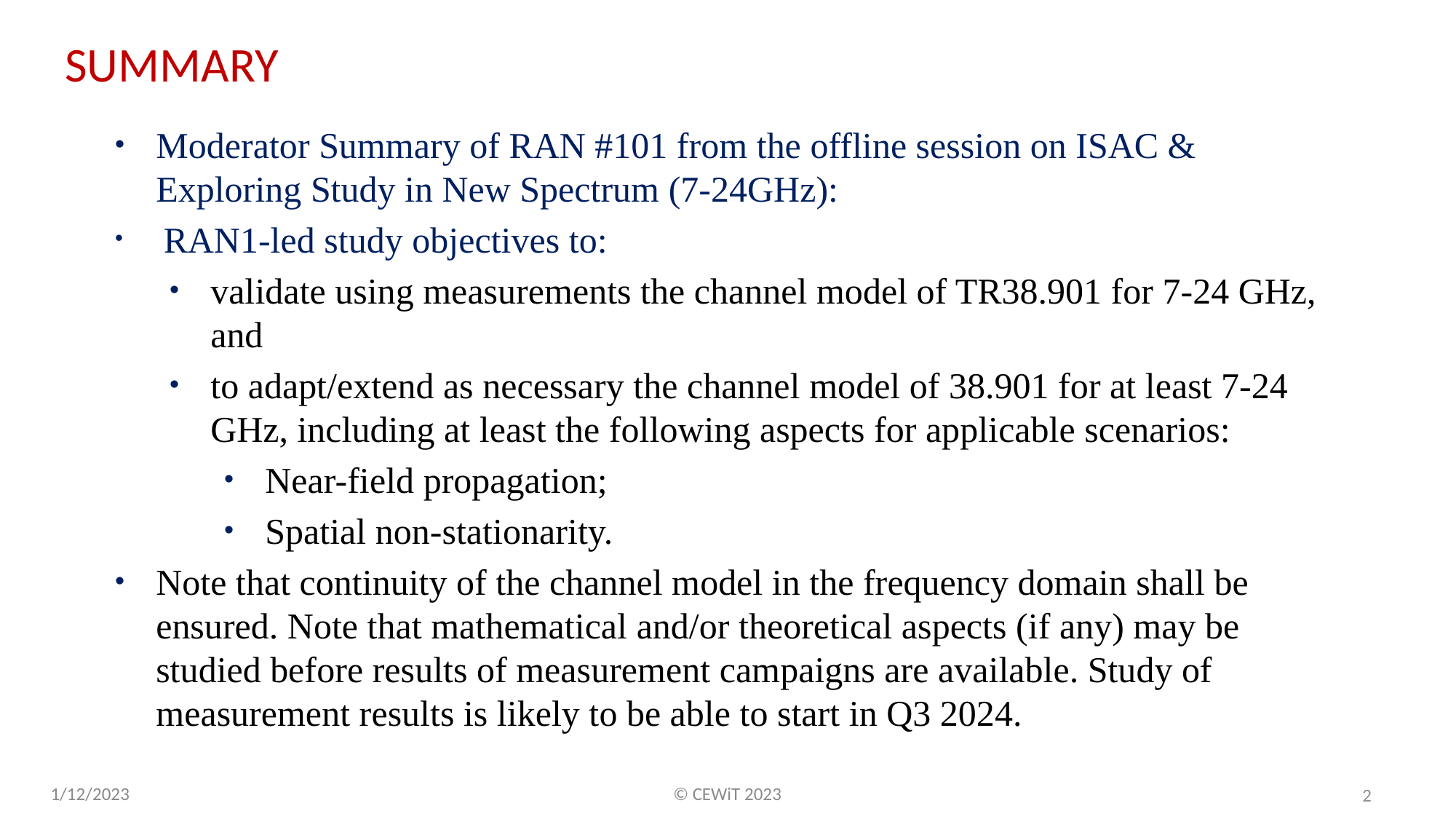

SUMMARY

Moderator Summary of RAN #101 from the offline session on ISAC & Exploring Study in New Spectrum (7-24GHz):
 RAN1-led study objectives to:
validate using measurements the channel model of TR38.901 for 7-24 GHz, and
to adapt/extend as necessary the channel model of 38.901 for at least 7-24 GHz, including at least the following aspects for applicable scenarios:
Near-field propagation;
Spatial non-stationarity.
Note that continuity of the channel model in the frequency domain shall be ensured. Note that mathematical and/or theoretical aspects (if any) may be studied before results of measurement campaigns are available. Study of measurement results is likely to be able to start in Q3 2024.
1/12/2023
© CEWiT 2023
2